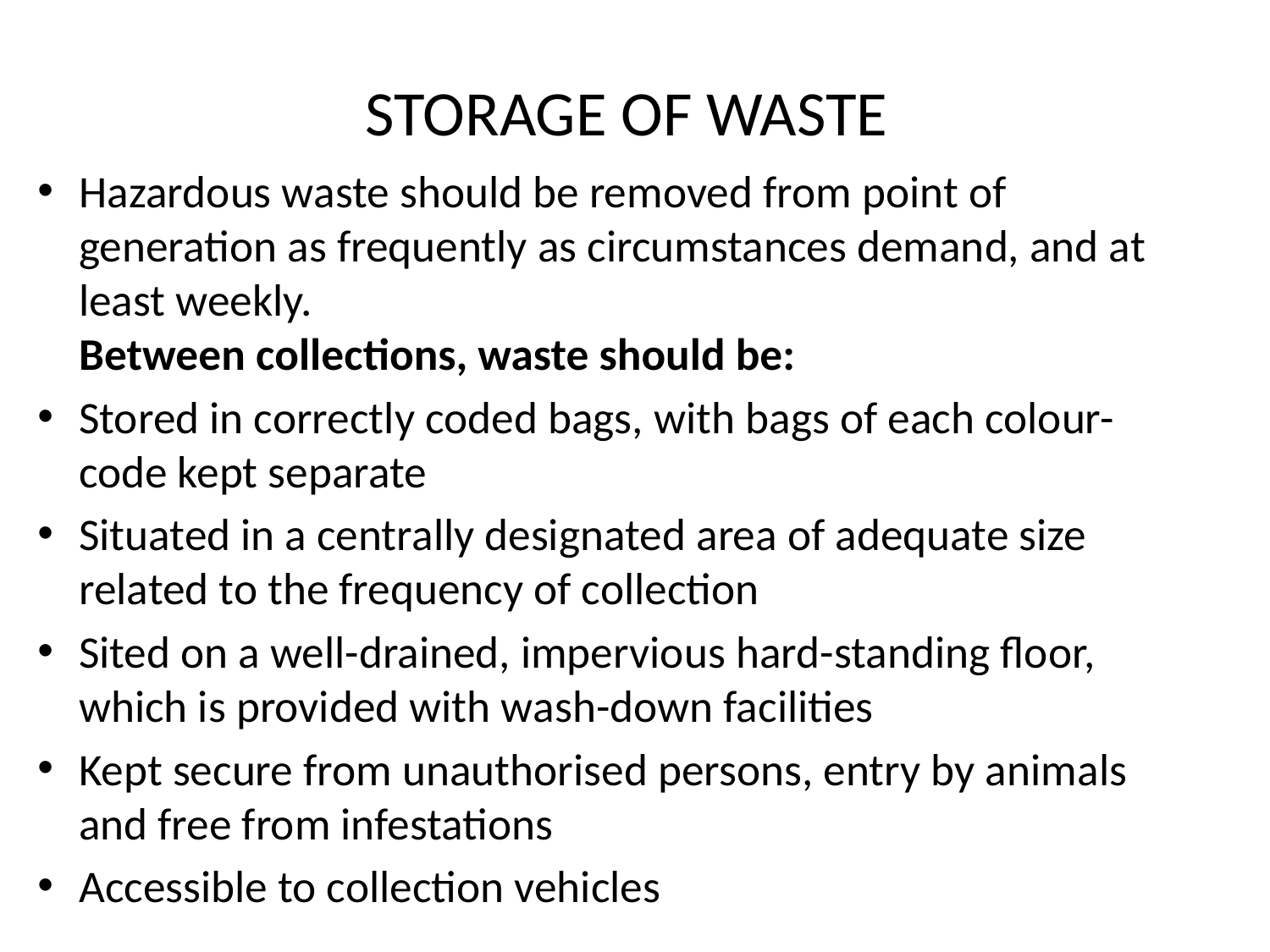

# STORAGE OF WASTE
Hazardous waste should be removed from point of generation as frequently as circumstances demand, and at least weekly. 
Between collections, waste should be:
Stored in correctly coded bags, with bags of each colour-code kept separate
Situated in a centrally designated area of adequate size related to the frequency of collection
Sited on a well-drained, impervious hard-standing floor, which is provided with wash-down facilities
Kept secure from unauthorised persons, entry by animals and free from infestations
Accessible to collection vehicles